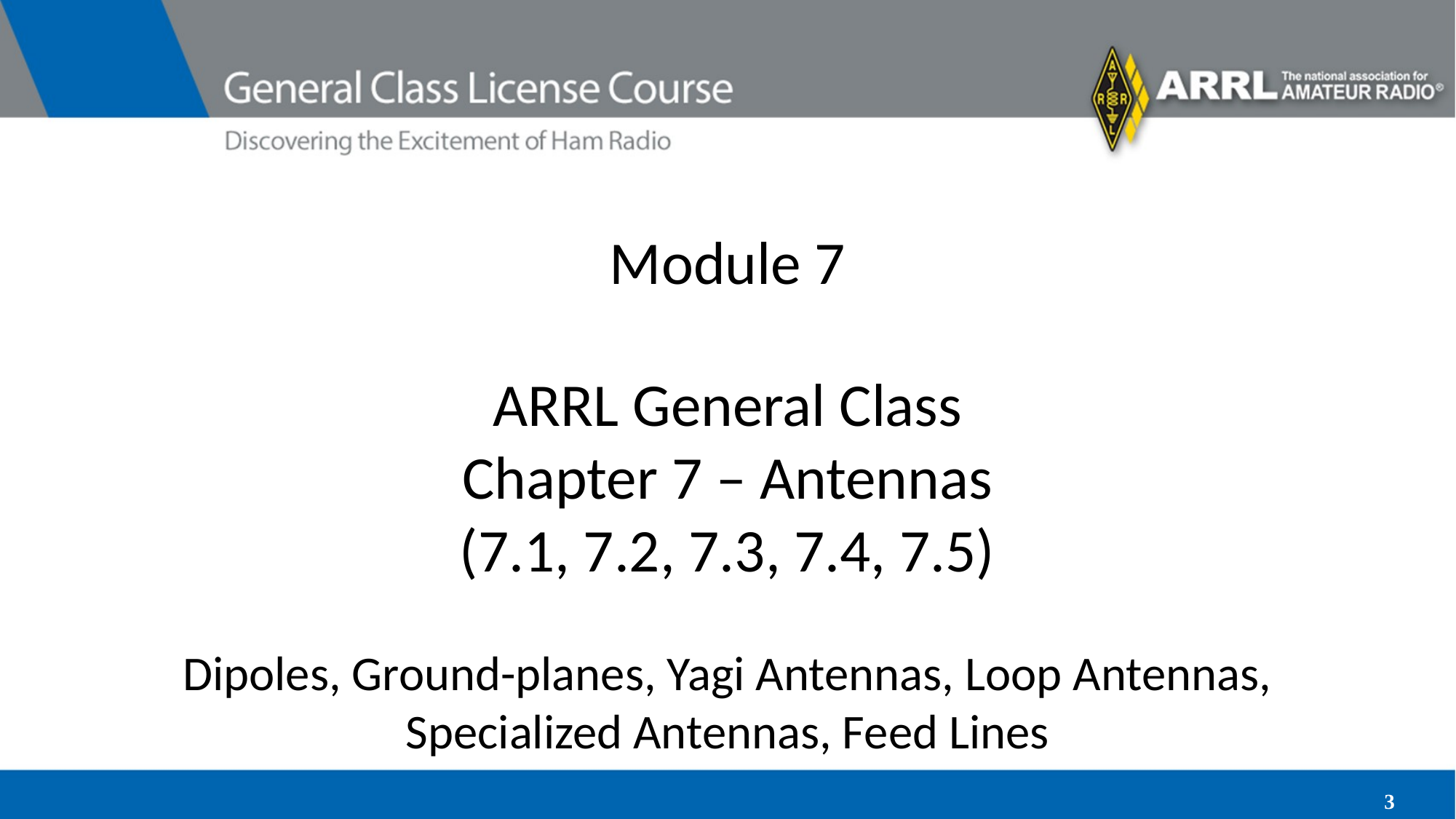

# Module 7 ARRL General Class Chapter 7 – Antennas (7.1, 7.2, 7.3, 7.4, 7.5) Dipoles, Ground-planes, Yagi Antennas, Loop Antennas, Specialized Antennas, Feed Lines